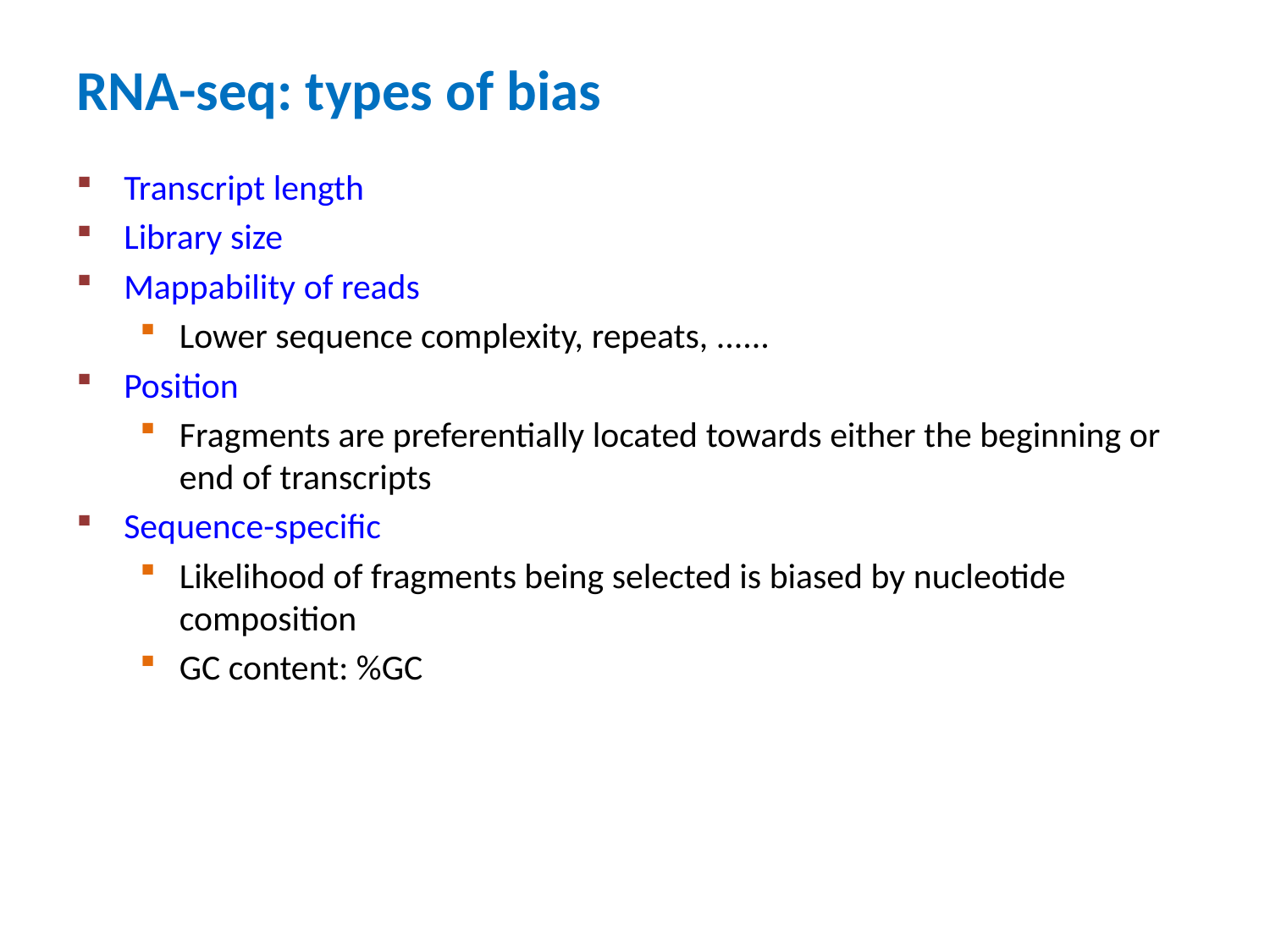

# RNA-seq: types of bias
Transcript length
Library size
Mappability of reads
Lower sequence complexity, repeats, ......
Position
Fragments are preferentially located towards either the beginning or end of transcripts
Sequence-specific
Likelihood of fragments being selected is biased by nucleotide composition
GC content: %GC